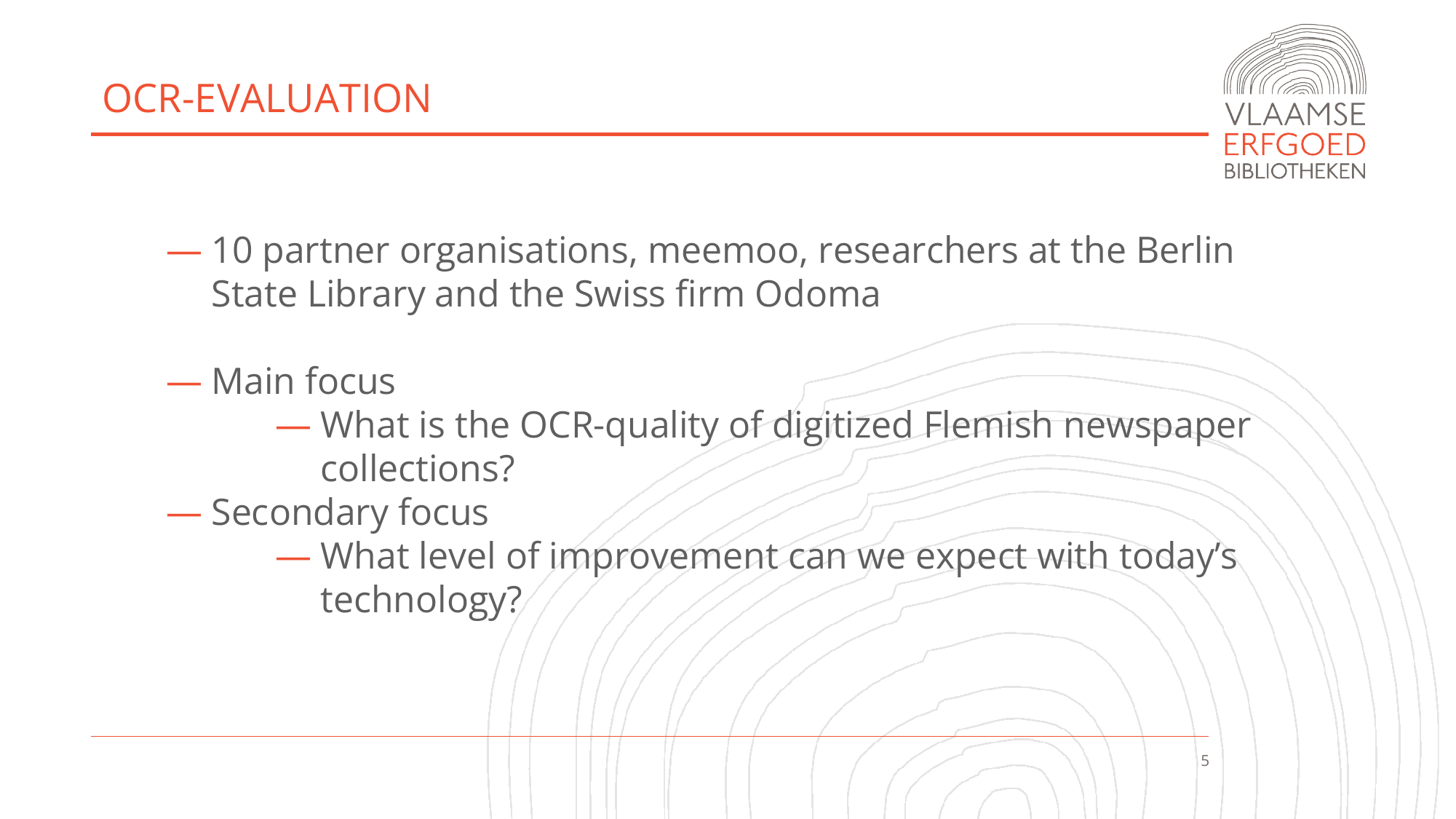

# OCR-EVALUATION
10 partner organisations, meemoo, researchers at the Berlin State Library and the Swiss firm Odoma

Main focus
What is the OCR-quality of digitized Flemish newspaper collections?
Secondary focus
What level of improvement can we expect with today’s technology?

5